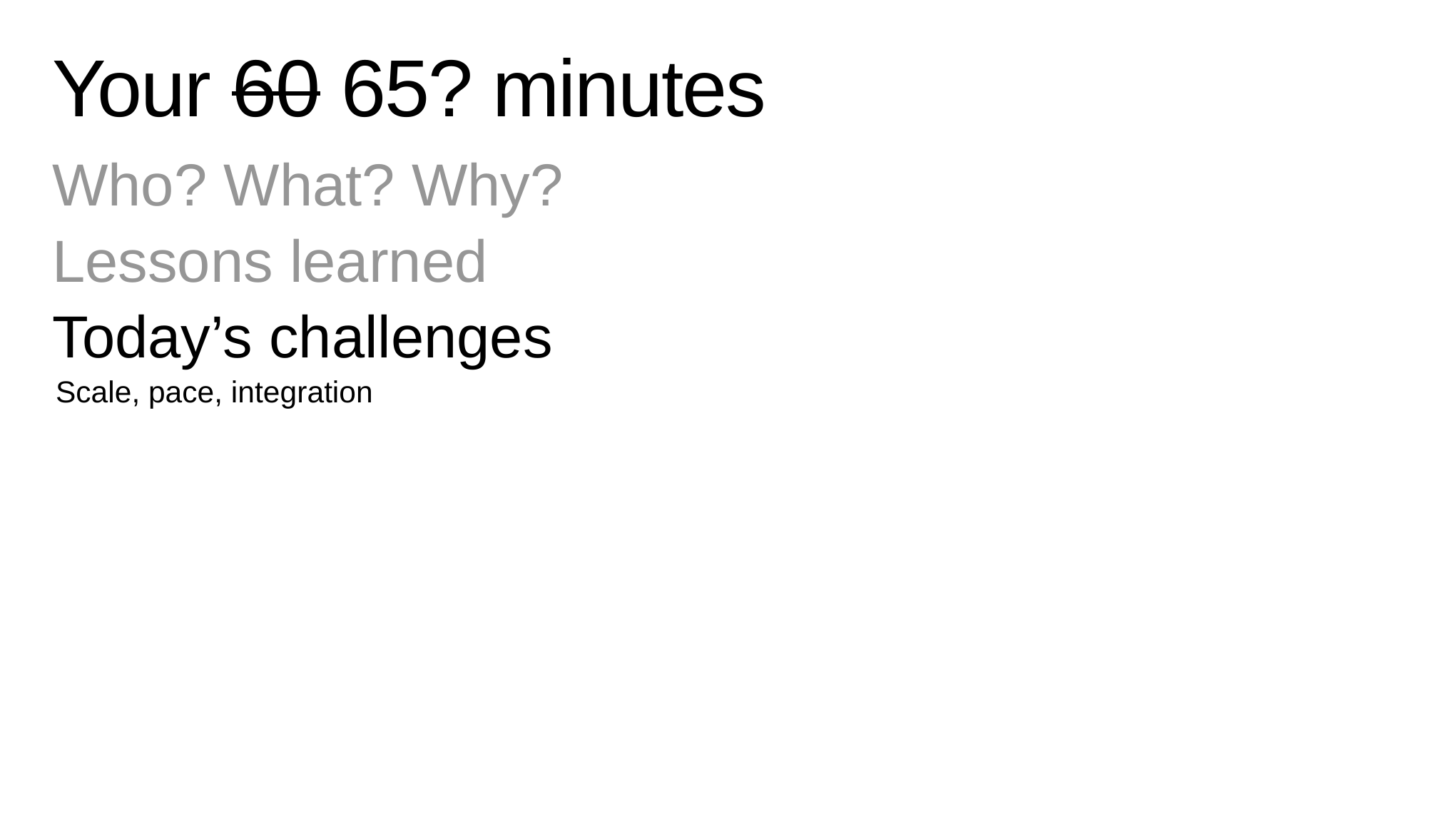

# Your 60 65? minutes
Who? What? Why?
Lessons learned
Today’s challenges
Scale, pace, integration